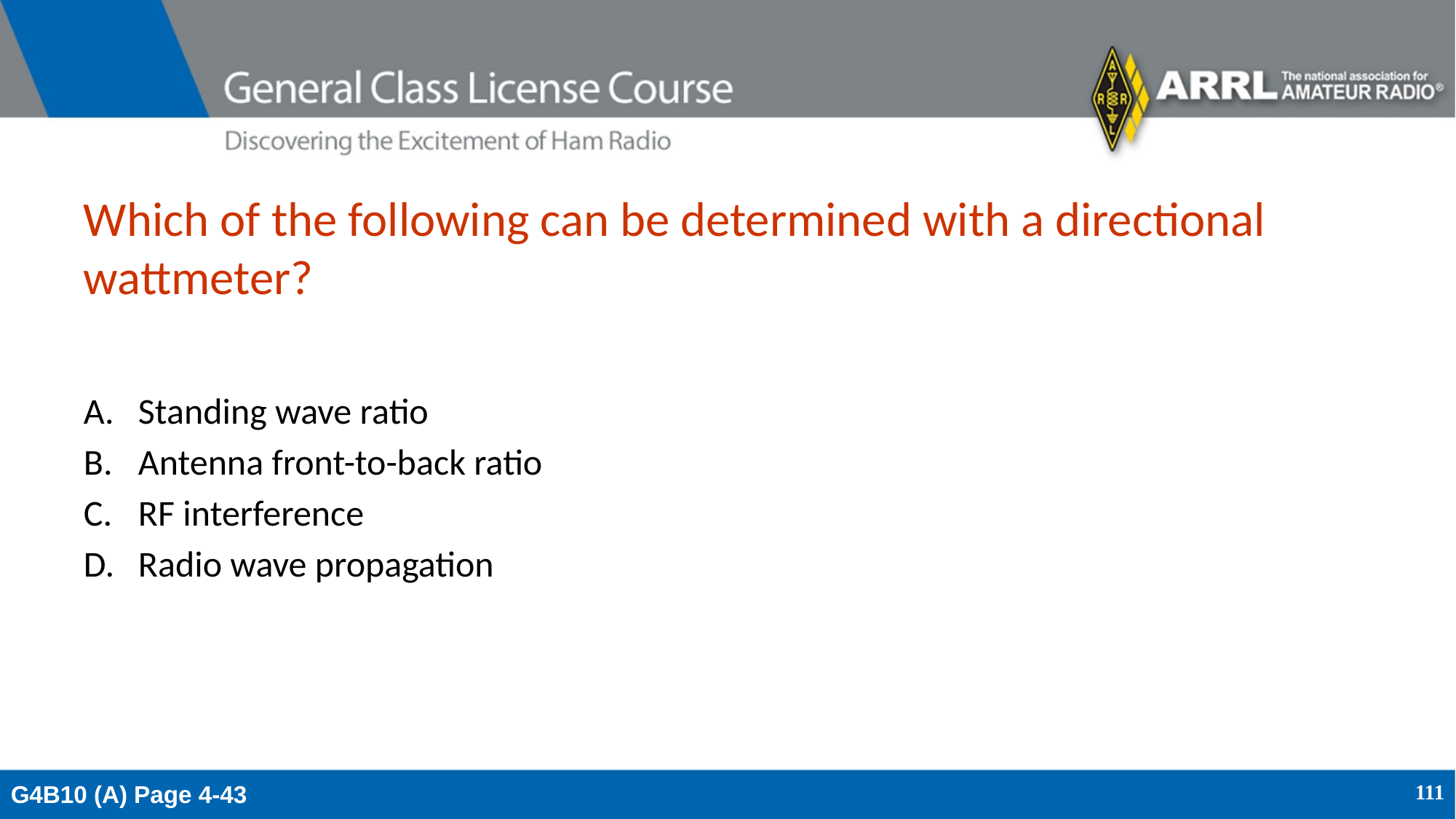

# Which of the following can be determined with a directional wattmeter?
Standing wave ratio
Antenna front-to-back ratio
RF interference
Radio wave propagation
G4B10 (A) Page 4-43
111